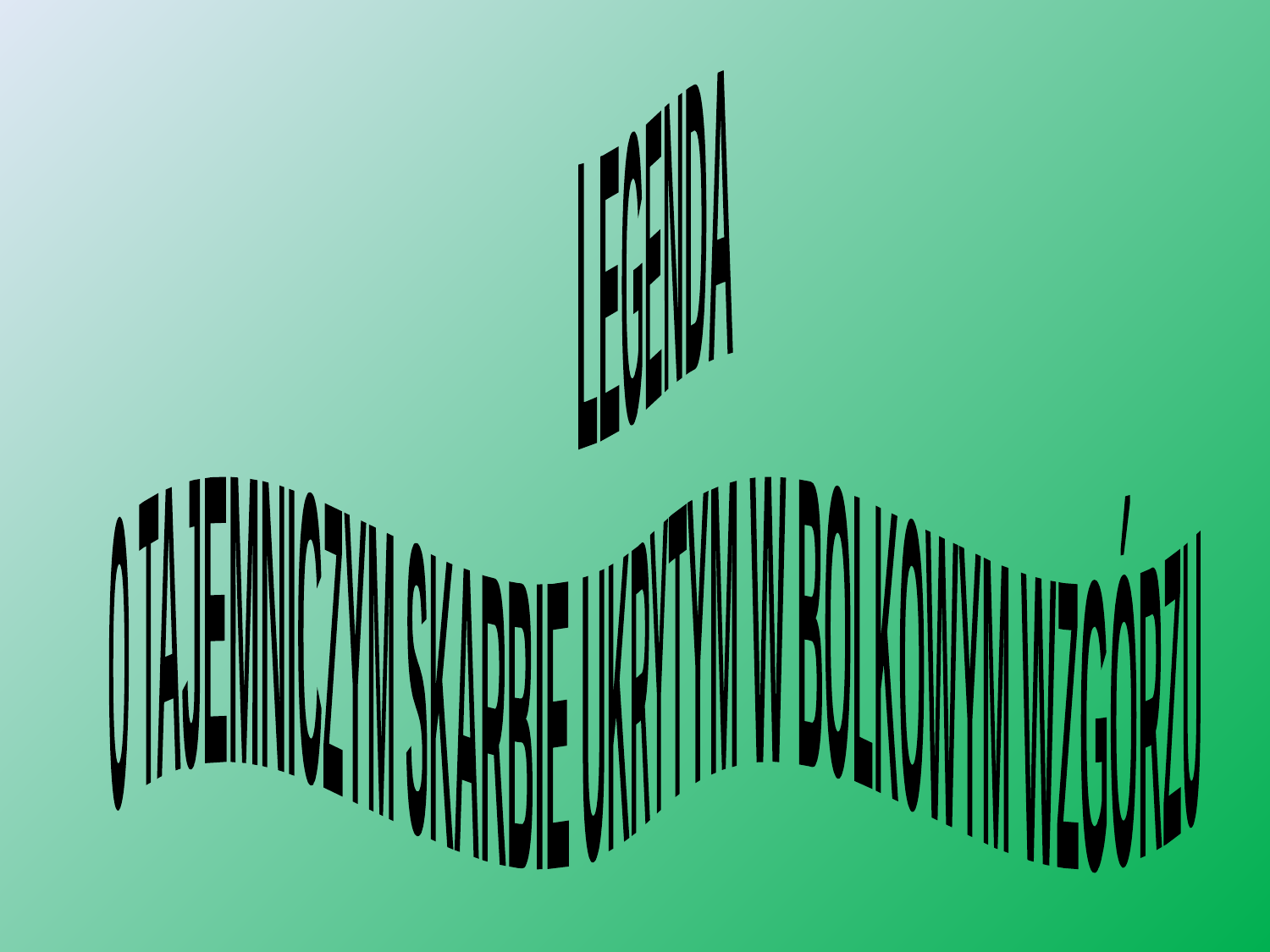

LEGENDA
O TAJEMNICZYM SKARBIE UKRYTYM W BOLKOWYM WZGÓRZU